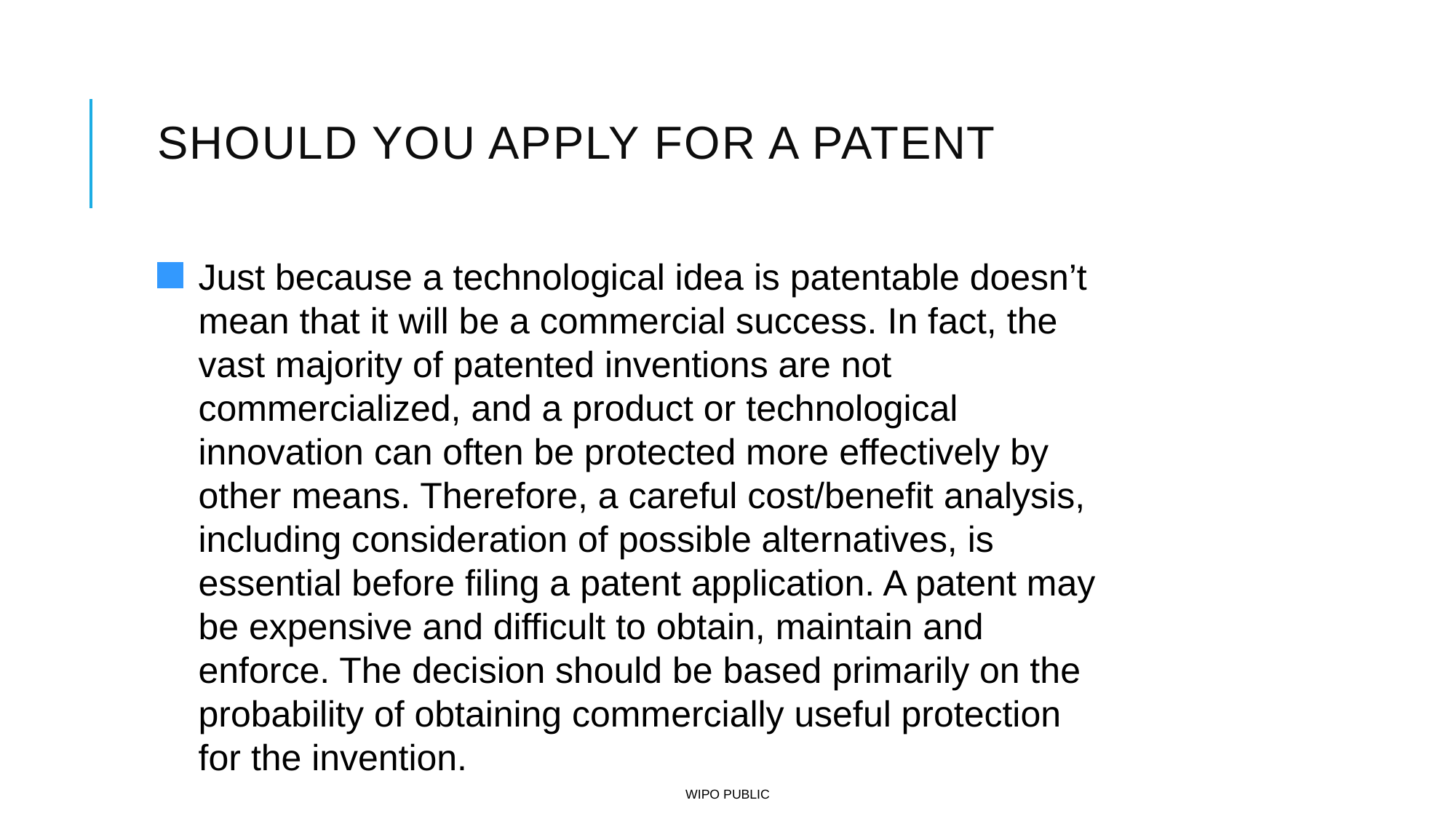

# Should you apply for a patent

Just because a technological idea is patentable doesn’t mean that it will be a commercial success. In fact, the vast majority of patented inventions are not commercialized, and a product or technological innovation can often be protected more effectively by other means. Therefore, a careful cost/benefit analysis, including consideration of possible alternatives, is essential before filing a patent application. A patent may be expensive and difficult to obtain, maintain and enforce. The decision should be based primarily on the probability of obtaining commercially useful protection for the invention.